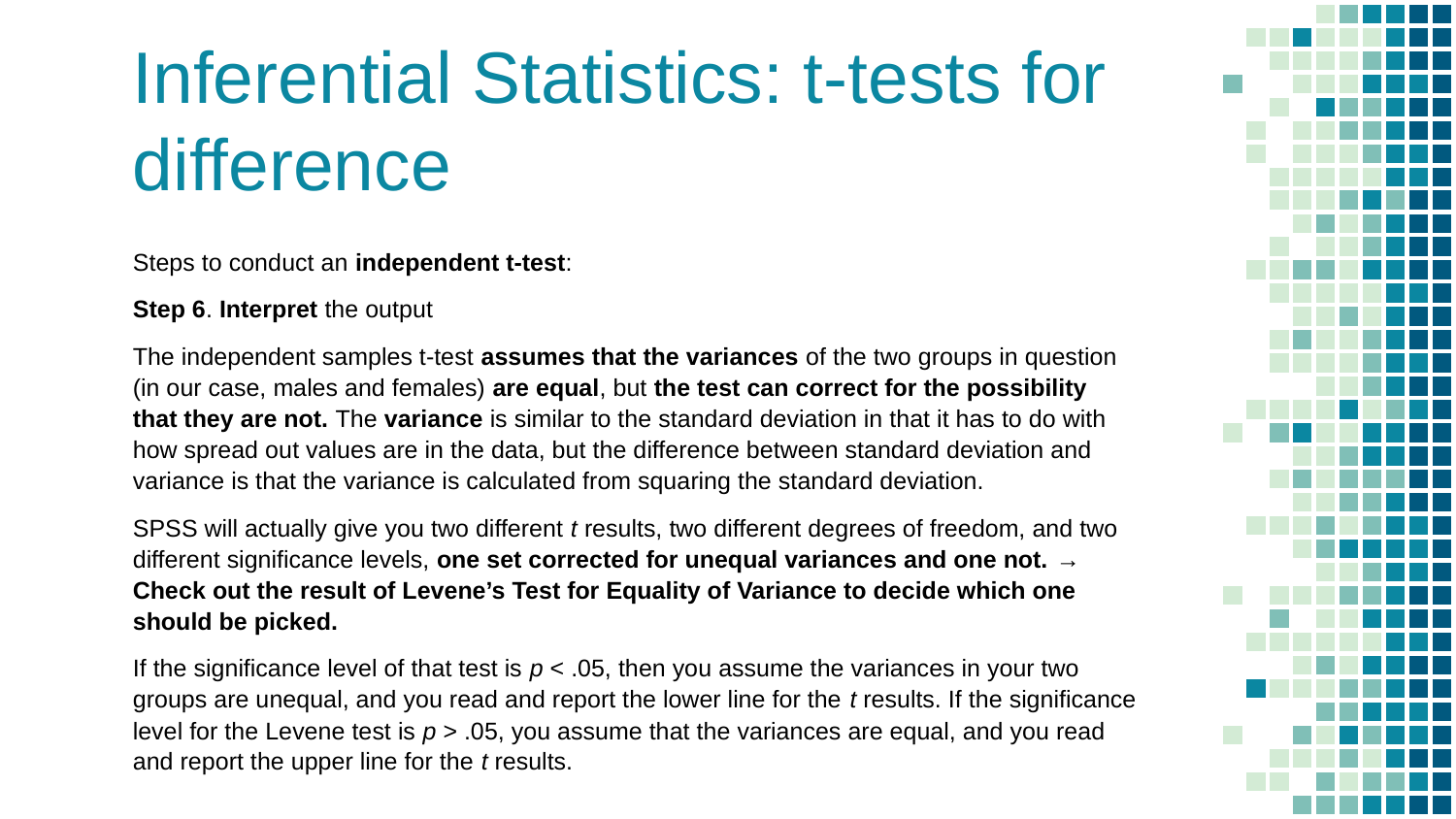

# Inferential Statistics: t-tests for difference

Steps to conduct an independent t-test:
Step 6. Interpret the output
The independent samples t-test assumes that the variances of the two groups in question (in our case, males and females) are equal, but the test can correct for the possibility that they are not. The variance is similar to the standard deviation in that it has to do with how spread out values are in the data, but the difference between standard deviation and variance is that the variance is calculated from squaring the standard deviation.
SPSS will actually give you two different t results, two different degrees of freedom, and two different significance levels, one set corrected for unequal variances and one not. → Check out the result of Levene’s Test for Equality of Variance to decide which one should be picked.
If the significance level of that test is p < .05, then you assume the variances in your two groups are unequal, and you read and report the lower line for the t results. If the significance level for the Levene test is p > .05, you assume that the variances are equal, and you read and report the upper line for the t results.